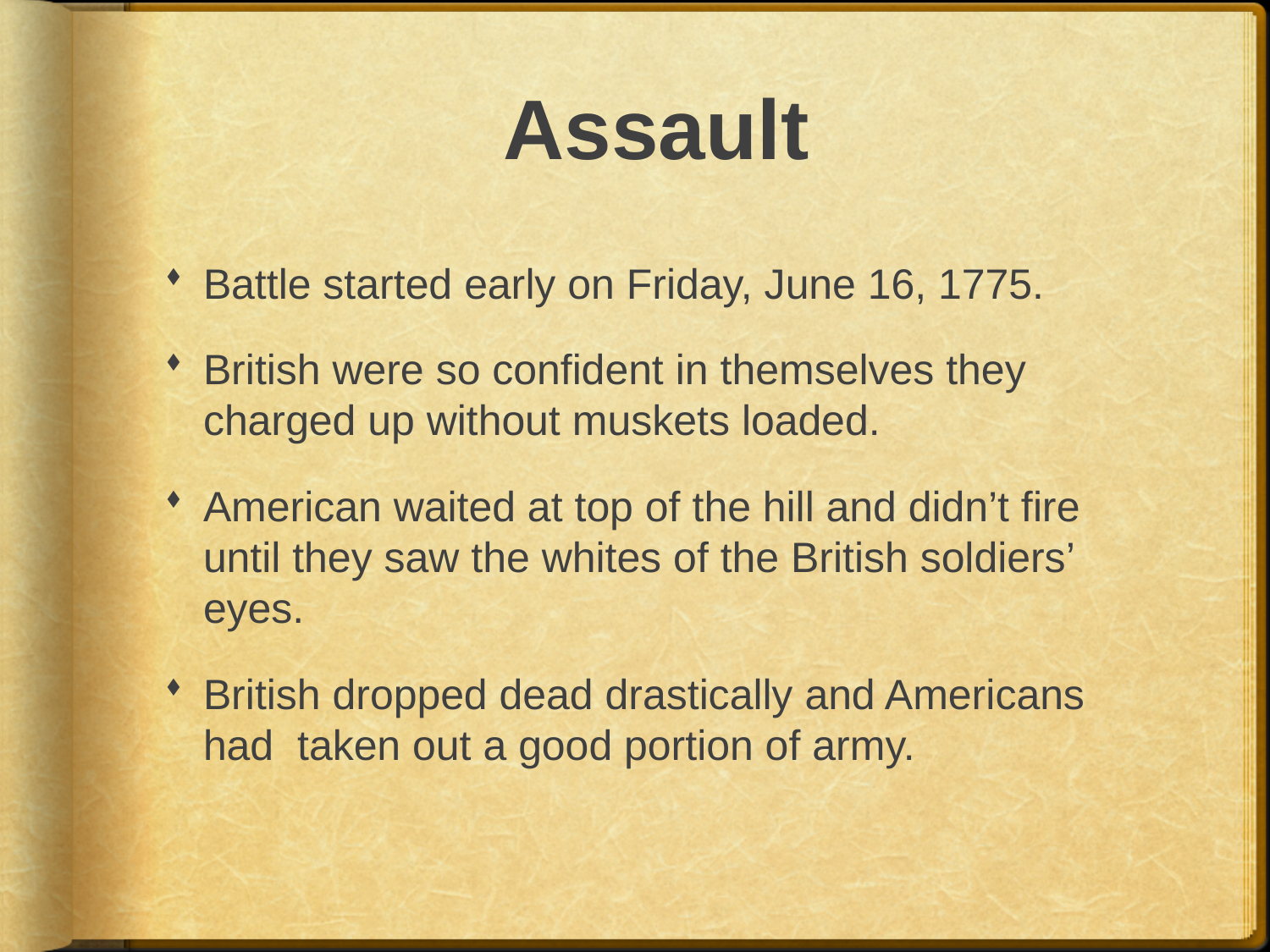

# Assault
Battle started early on Friday, June 16, 1775.
British were so confident in themselves they charged up without muskets loaded.
American waited at top of the hill and didn’t fire until they saw the whites of the British soldiers’ eyes.
British dropped dead drastically and Americans had  taken out a good portion of army.